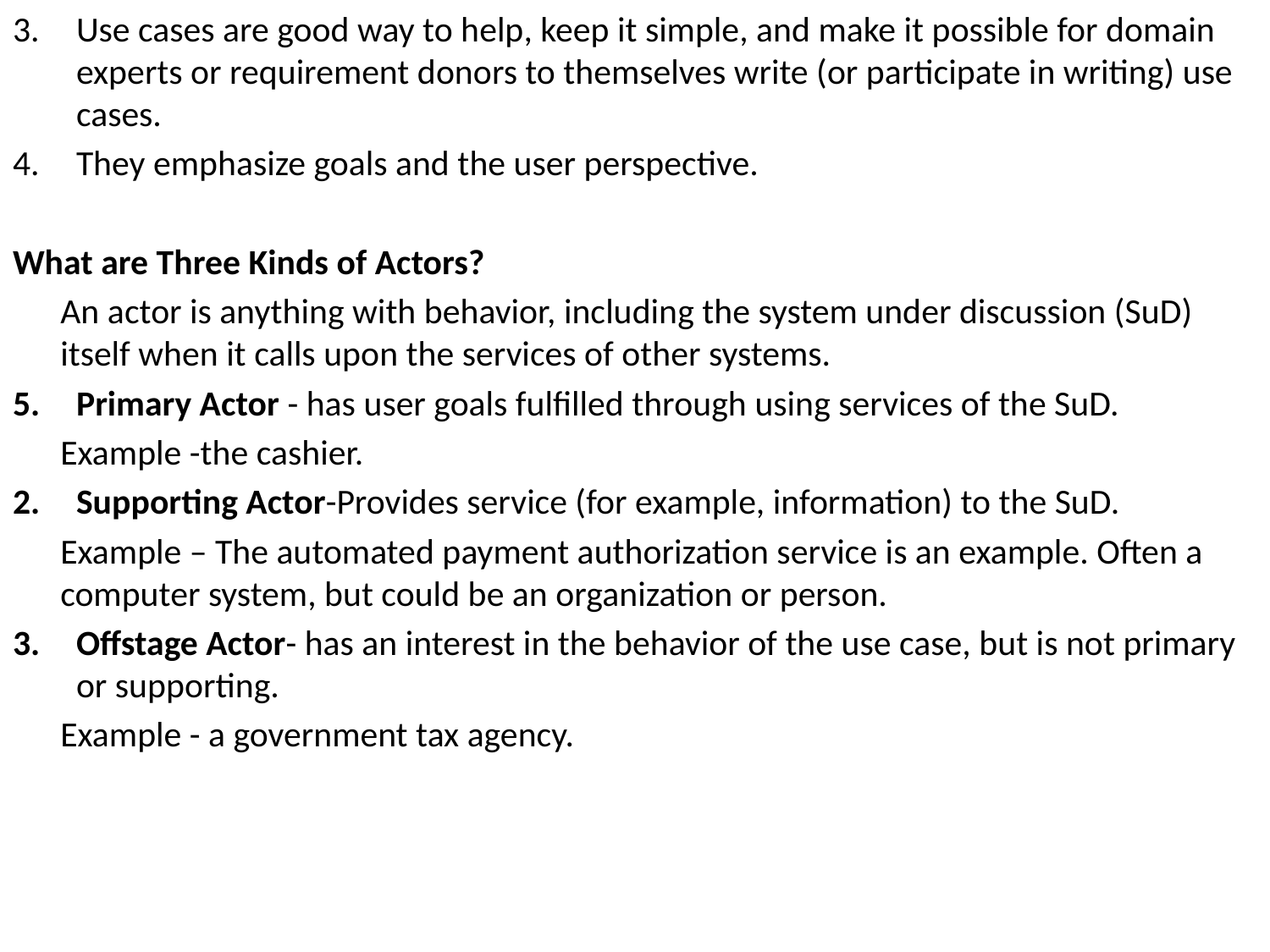

Use cases are good way to help, keep it simple, and make it possible for domain experts or requirement donors to themselves write (or participate in writing) use cases.
They emphasize goals and the user perspective.

What are Three Kinds of Actors?
	An actor is anything with behavior, including the system under discussion (SuD) itself when it calls upon the services of other systems.
Primary Actor - has user goals fulfilled through using services of the SuD.
	Example -the cashier.
Supporting Actor-Provides service (for example, information) to the SuD.
	Example – The automated payment authorization service is an example. Often a computer system, but could be an organization or person.
Offstage Actor- has an interest in the behavior of the use case, but is not primary or supporting.
	Example - a government tax agency.